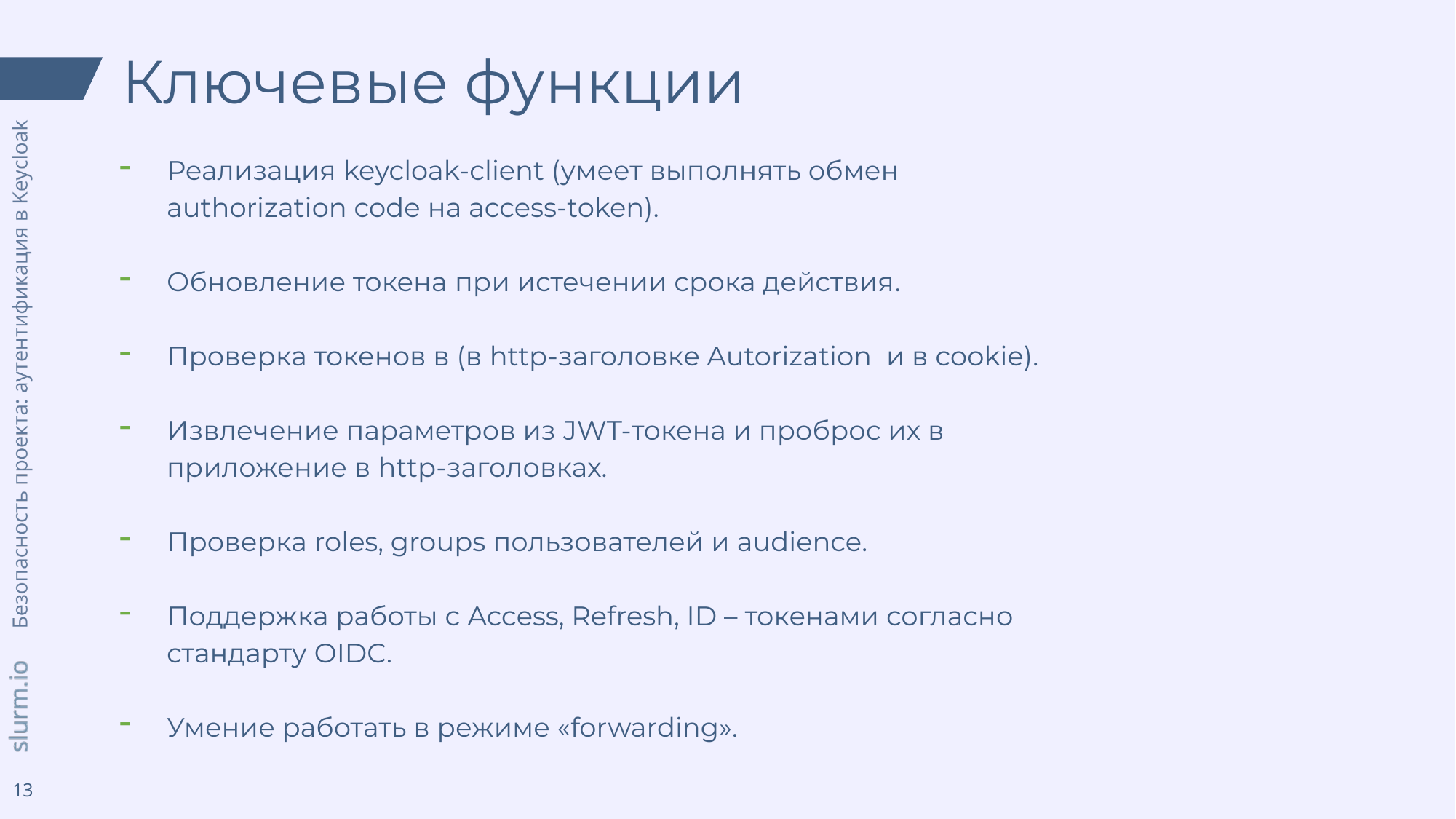

# Ключевые функции
Реализация keycloak-client (умеет выполнять обмен authorization code на access-token).

Обновление токена при истечении срока действия.

Проверка токенов в (в http-заголовкe Autorization  и в cookie).

Извлечение параметров из JWT-токена и проброс их в приложение в http-заголовках.

Проверка roles, groups пользователей и audience.

Поддержка работы с Access, Refresh, ID – токенами согласно стандарту OIDC.

Умение работать в режиме «forwarding».